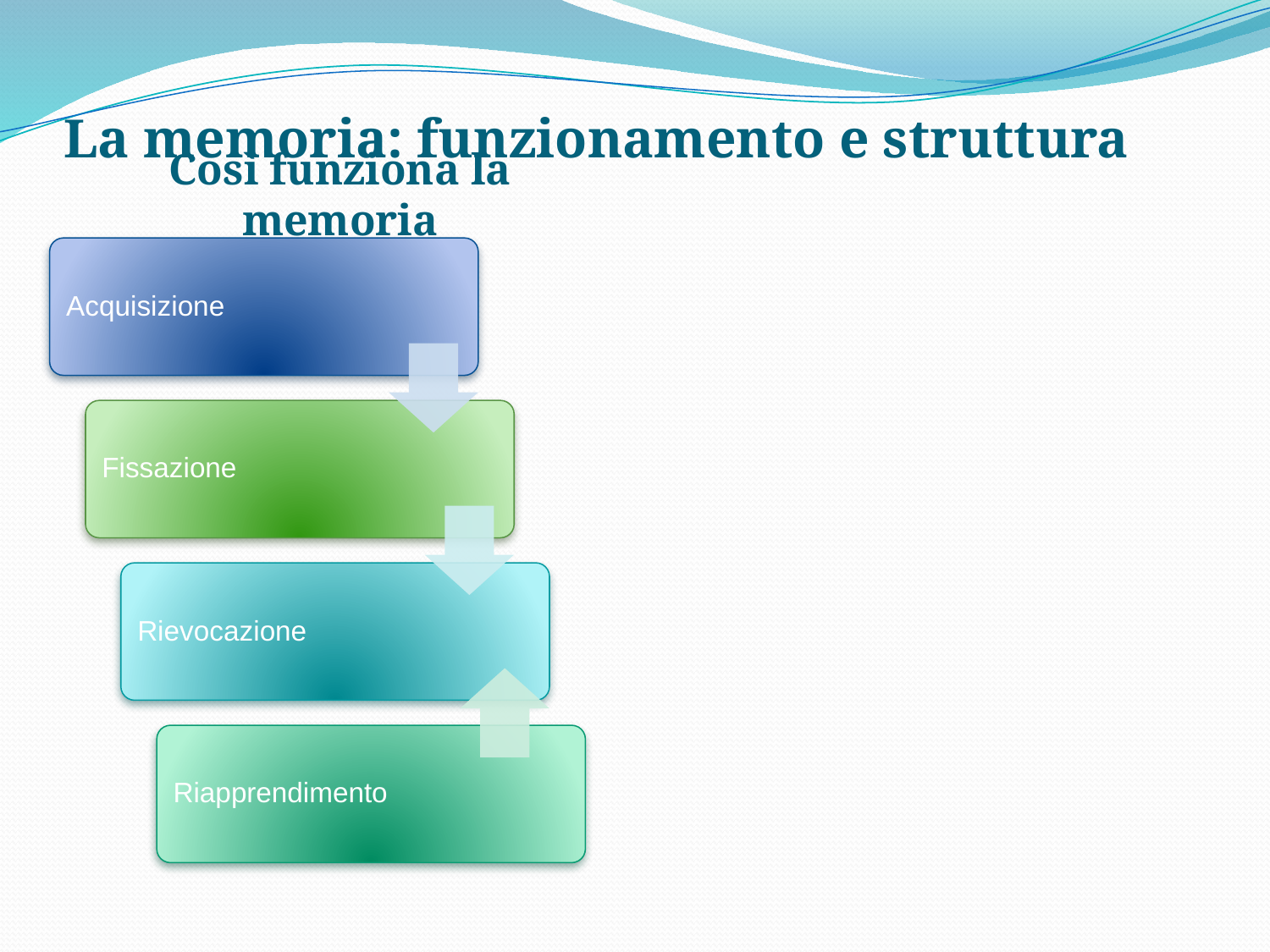

# La memoria: funzionamento e struttura
Così funziona la memoria
Acquisizione
Fissazione
Rievocazione
Riapprendimento